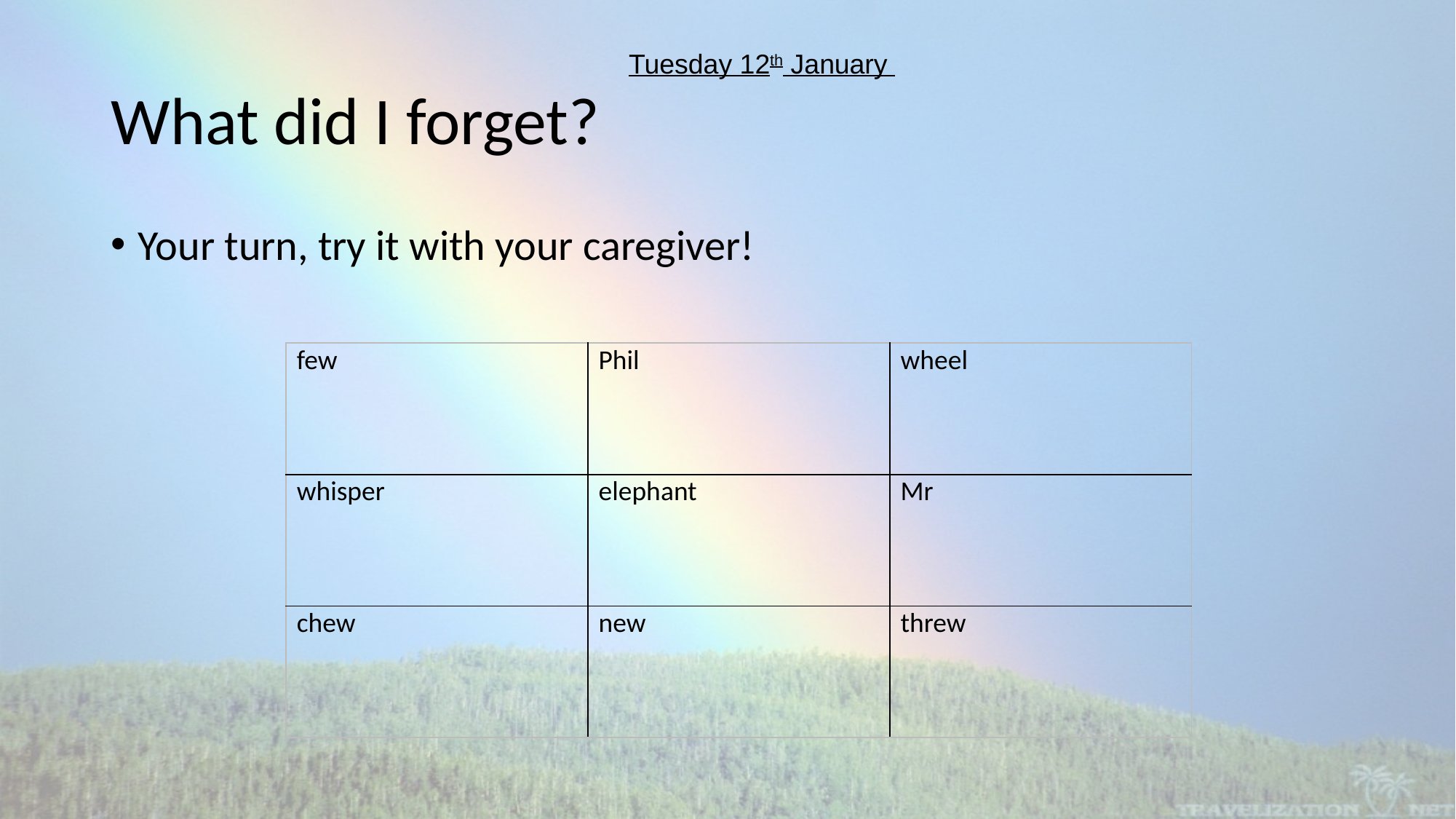

Tuesday 12th January
# What did I forget?
Your turn, try it with your caregiver!
| few | Phil | wheel |
| --- | --- | --- |
| whisper | elephant | Mr |
| chew | new | threw |